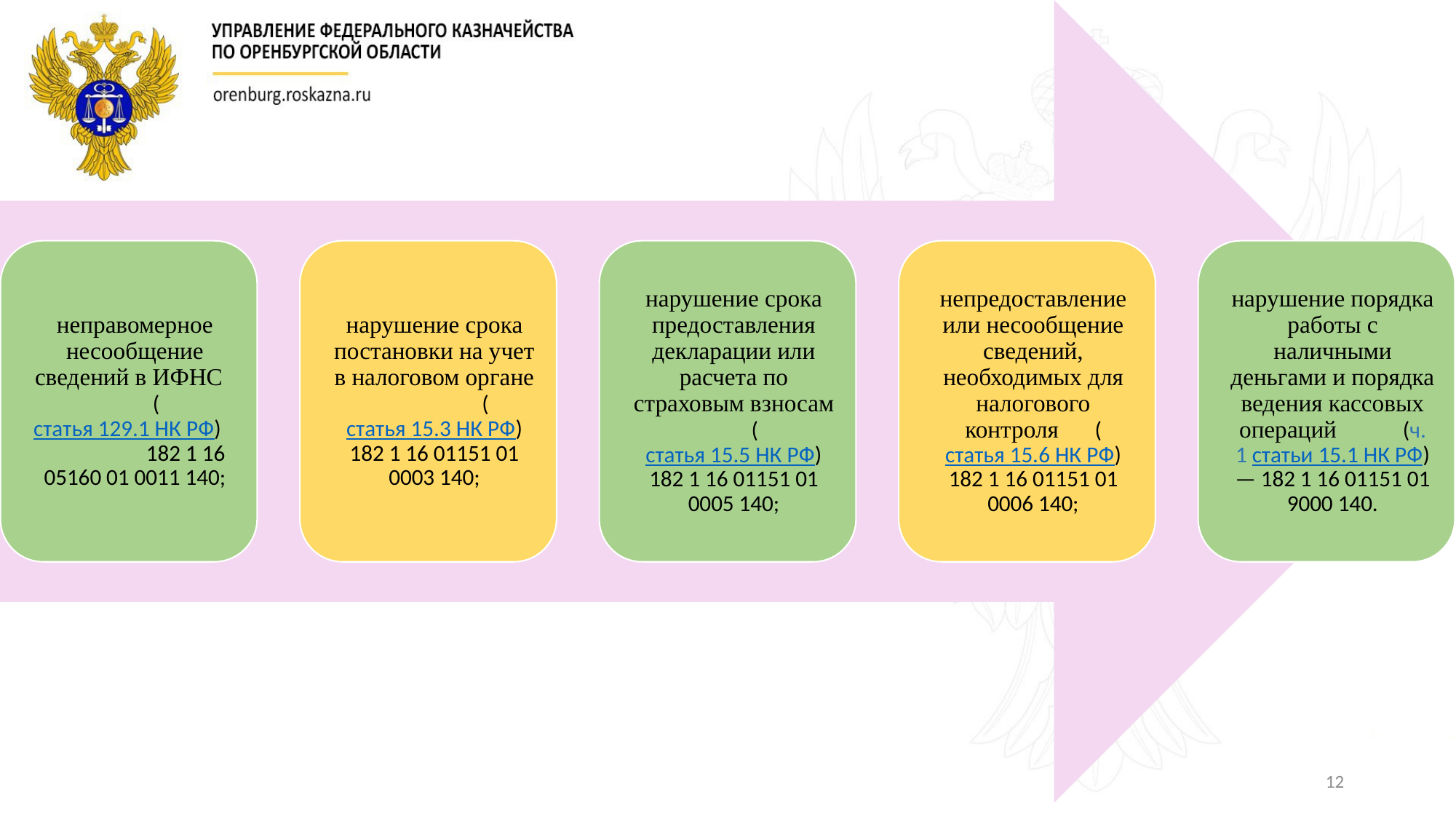

неправомерное несообщение сведений в ИФНС          (статья 129.1 НК РФ)                        182 1 16 05160 01 0011 140;
нарушение срока постановки на учет в налоговом органе                  (статья 15.3 НК РФ) 182 1 16 01151 01 0003 140;
нарушение срока предоставления декларации или расчета по страховым взносам        (статья 15.5 НК РФ) 182 1 16 01151 01 0005 140;
непредоставление или несообщение сведений, необходимых для налогового контроля      (статья 15.6 НК РФ) 182 1 16 01151 01 0006 140;
нарушение порядка работы с наличными деньгами и порядка ведения кассовых операций             (ч. 1 статьи 15.1 НК РФ) — 182 1 16 01151 01 9000 140.
12